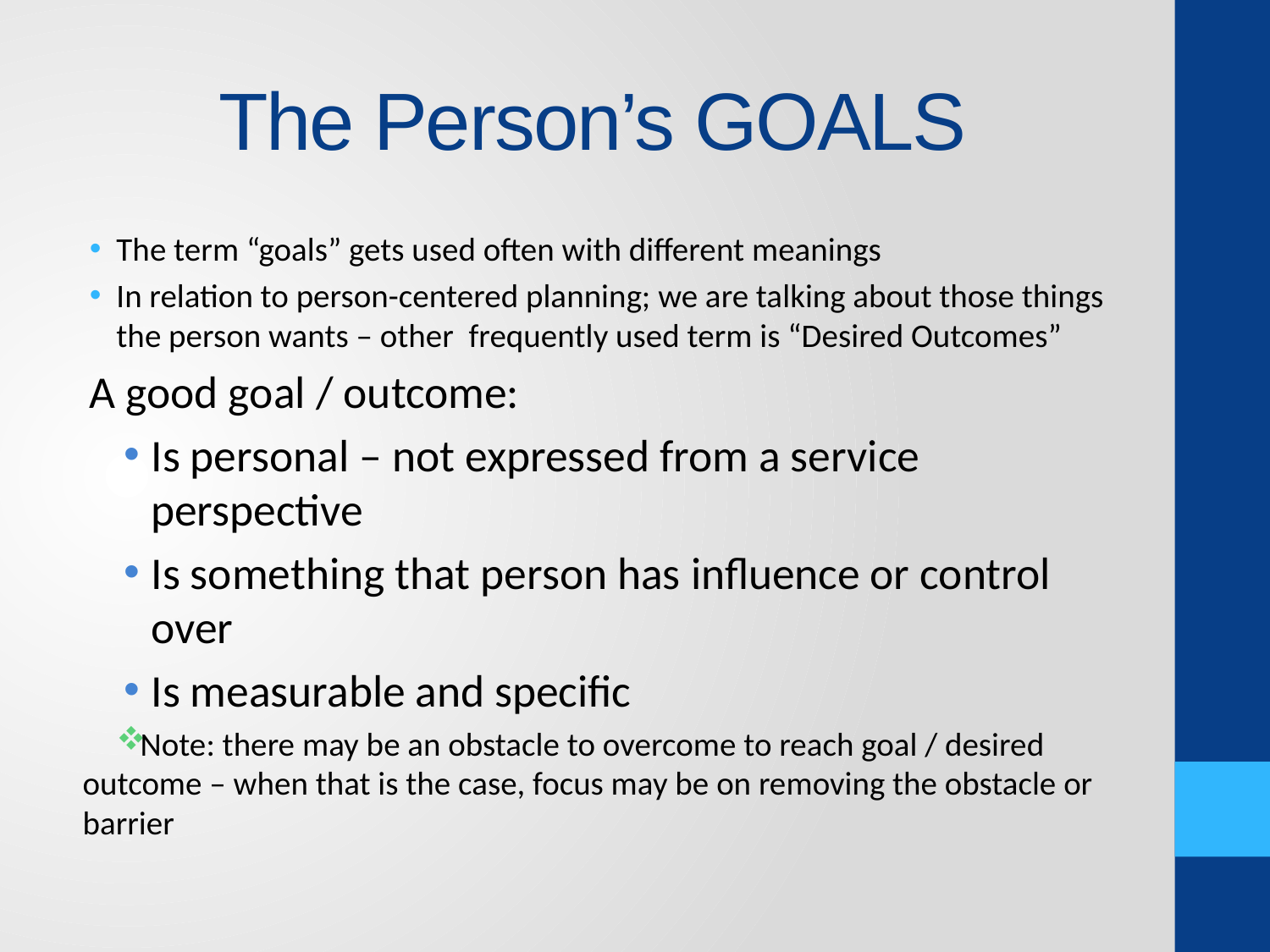

# The Person’s GOALS
The term “goals” gets used often with different meanings
In relation to person-centered planning; we are talking about those things the person wants – other  frequently used term is “Desired Outcomes”
A good goal / outcome:
Is personal – not expressed from a service perspective
Is something that person has influence or control over
Is measurable and specific
Note: there may be an obstacle to overcome to reach goal / desired outcome – when that is the case, focus may be on removing the obstacle or barrier